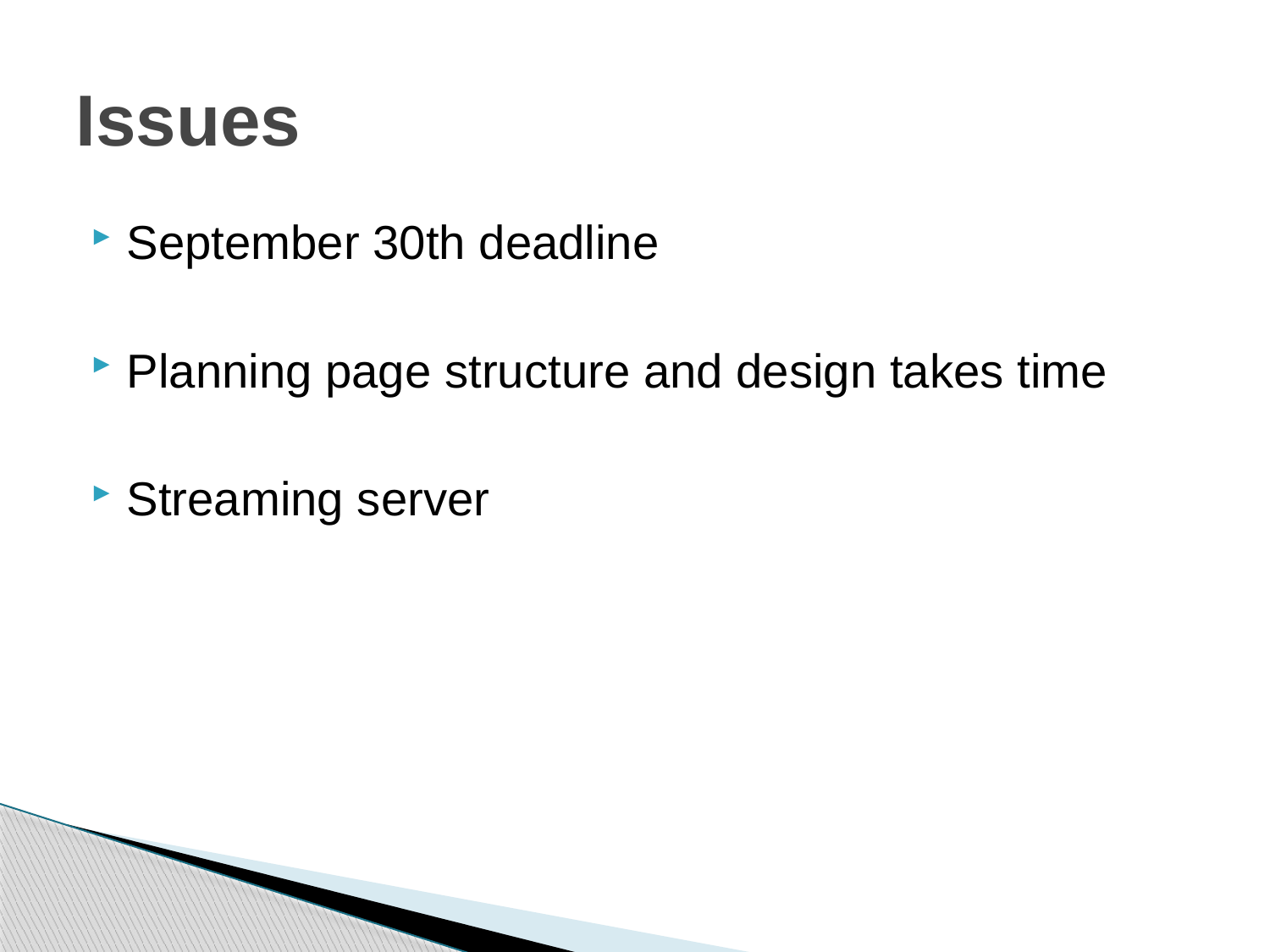

# Issues
September 30th deadline

Planning page structure and design takes time

Streaming server